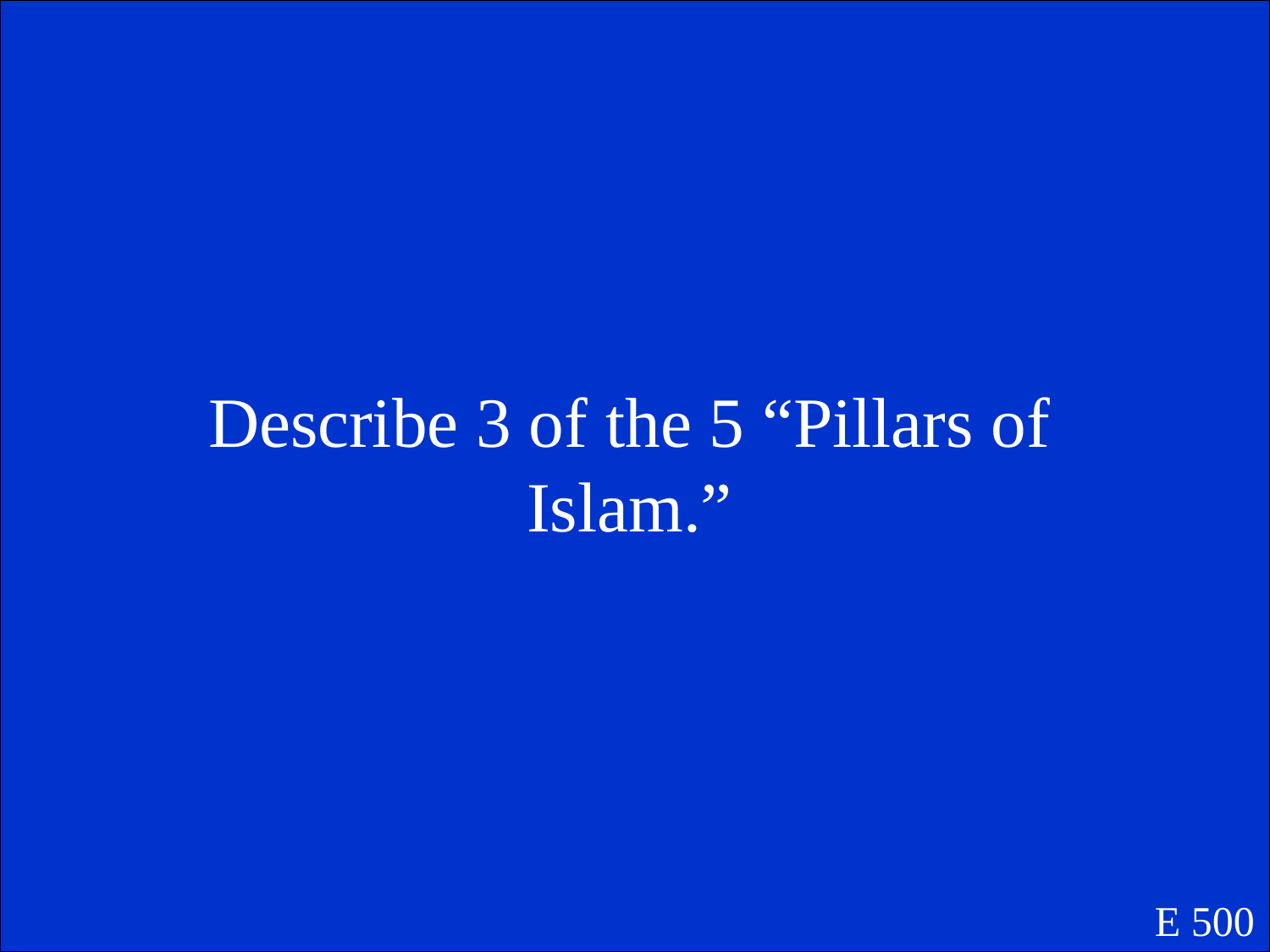

Describe 3 of the 5 “Pillars of Islam.”
E 500